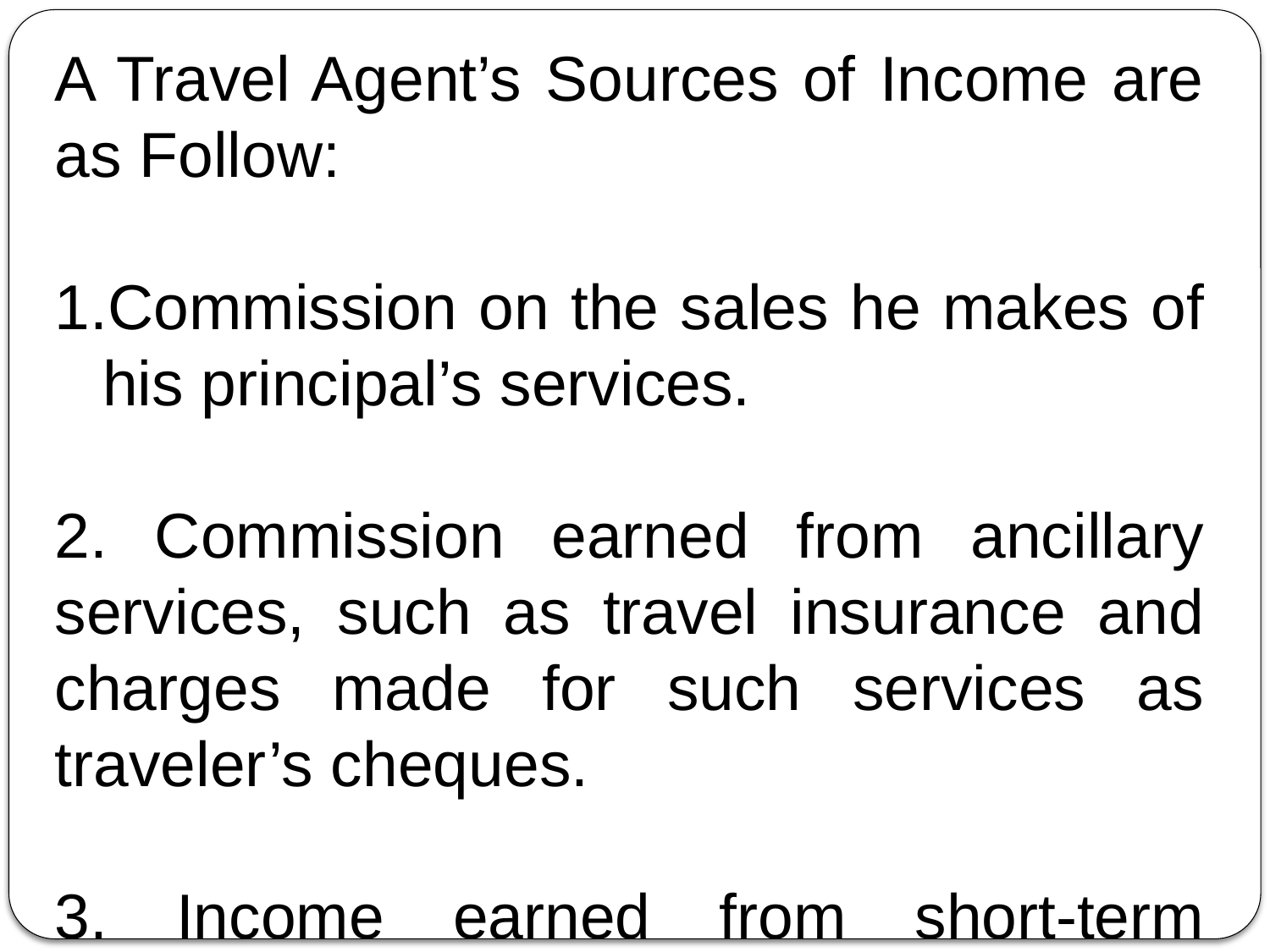

A Travel Agent’s Sources of Income are as Follow:

Commission on the sales he makes of his principal’s services.

2. Commission earned from ancillary services, such as travel insurance and charges made for such services as traveler’s cheques.

3. Income earned from short-term investment of money received from his customers as deposits.